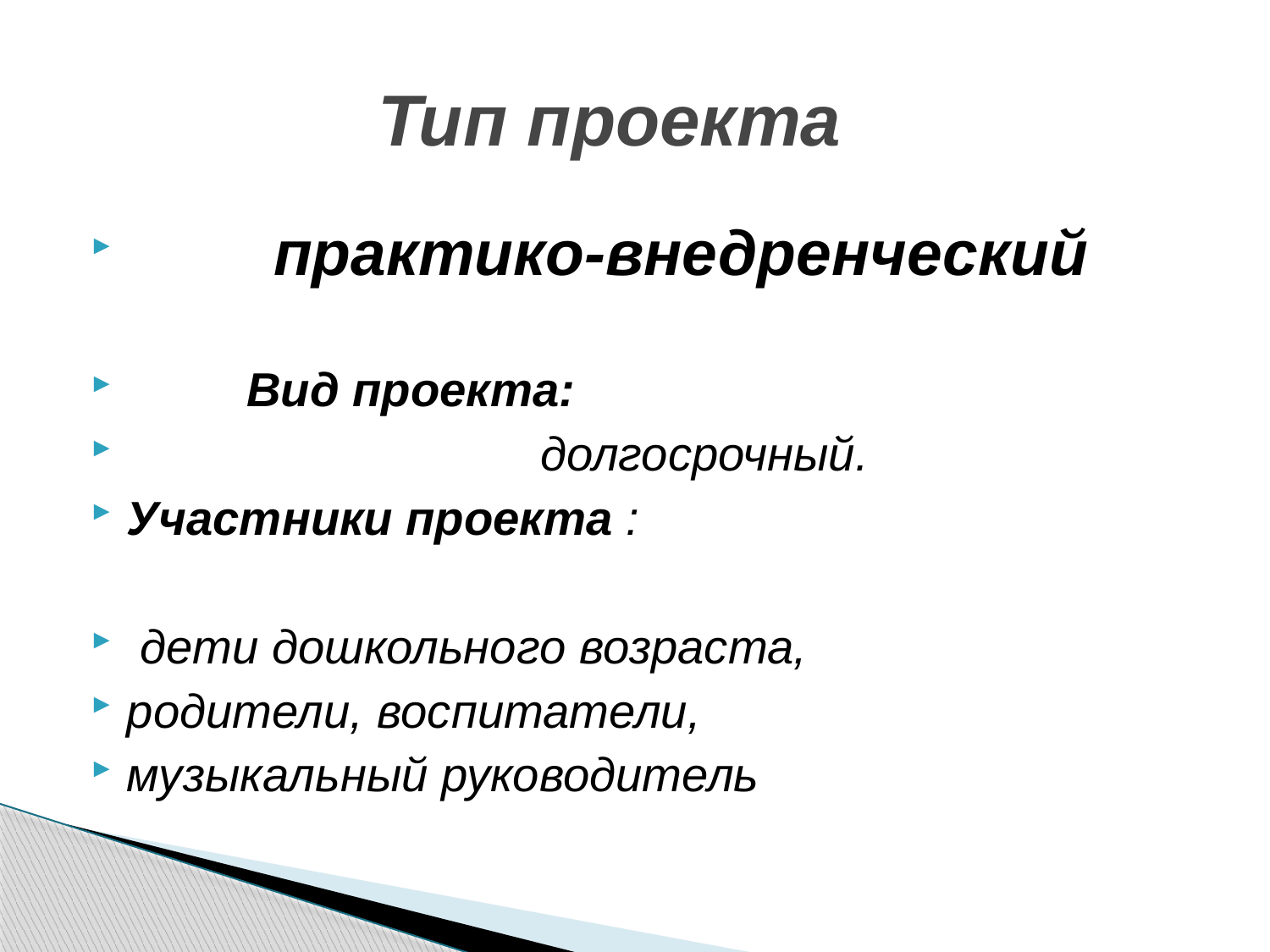

# Тип проекта
           практико-внедренческий

         Вид проекта:
                               долгосрочный.
Участники проекта :

 дети дошкольного возраста,
родители, воспитатели,
музыкальный руководитель